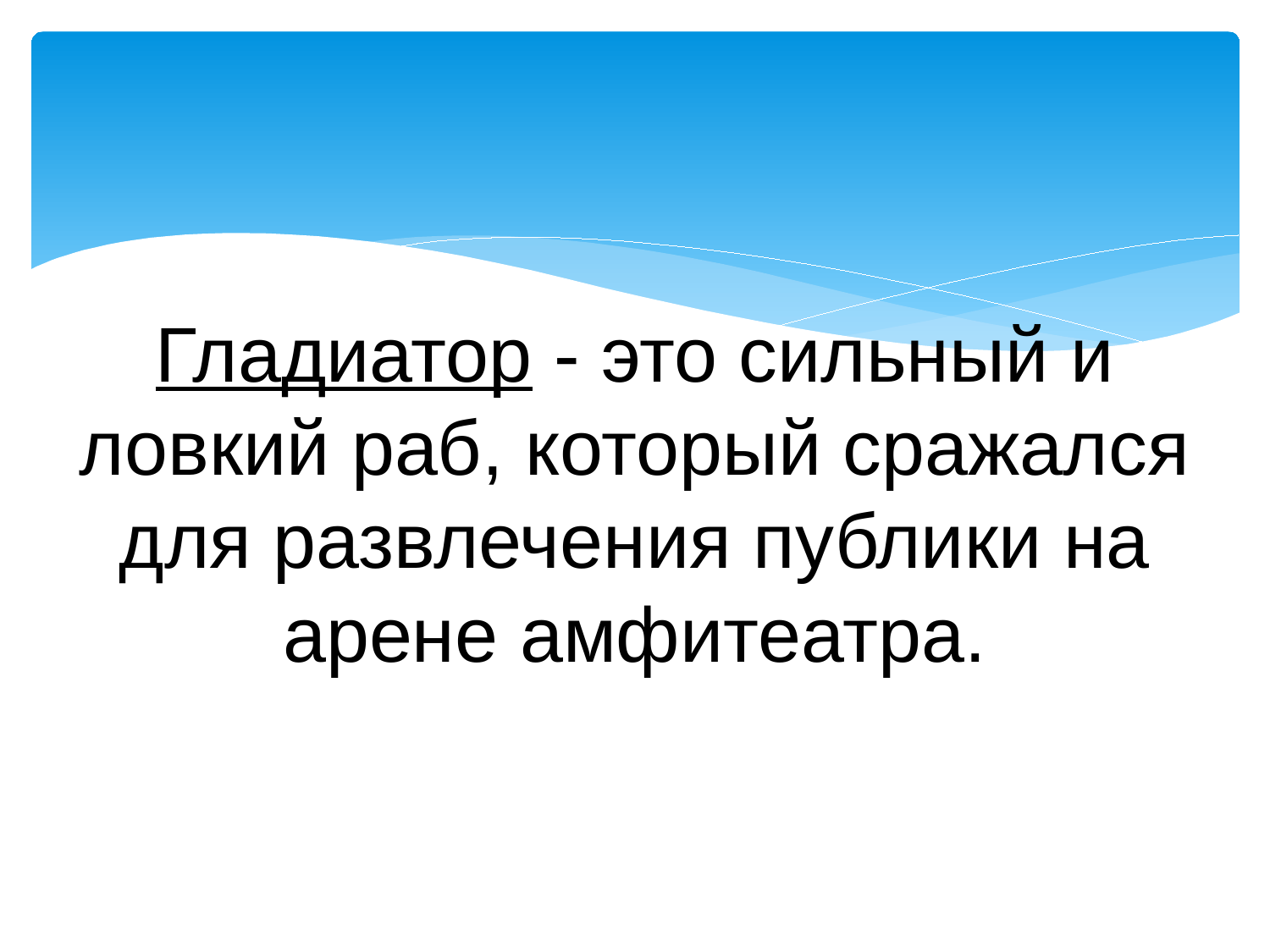

# Гладиатор - это сильный и ловкий раб, который сражался для развлечения публики на арене амфитеатра.